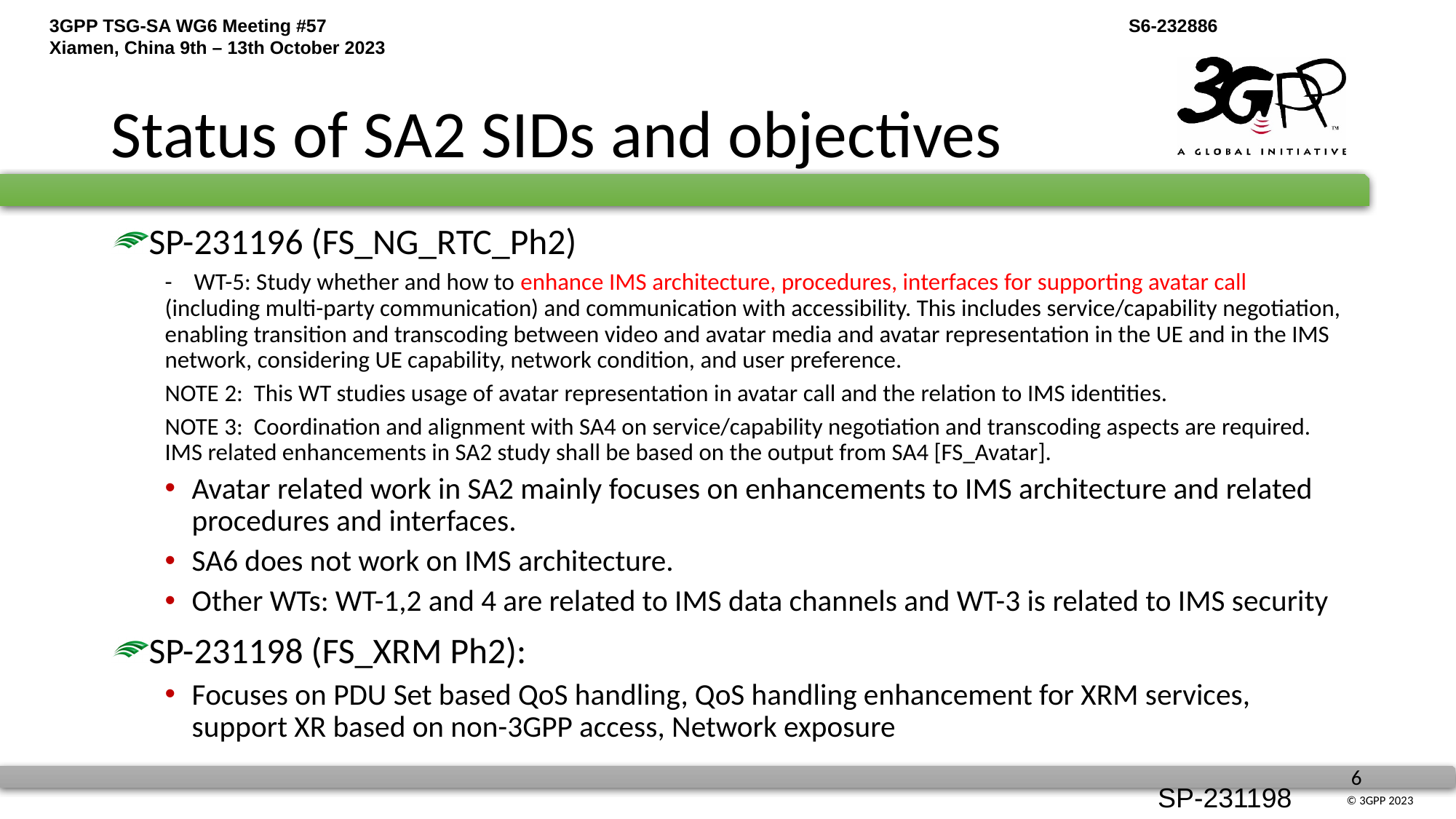

# Status of SA2 SIDs and objectives
SP-231196 (FS_NG_RTC_Ph2)
-    WT-5: Study whether and how to enhance IMS architecture, procedures, interfaces for supporting avatar call (including multi-party communication) and communication with accessibility. This includes service/capability negotiation, enabling transition and transcoding between video and avatar media and avatar representation in the UE and in the IMS network, considering UE capability, network condition, and user preference.
NOTE 2:  This WT studies usage of avatar representation in avatar call and the relation to IMS identities.
NOTE 3:  Coordination and alignment with SA4 on service/capability negotiation and transcoding aspects are required. IMS related enhancements in SA2 study shall be based on the output from SA4 [FS_Avatar].
Avatar related work in SA2 mainly focuses on enhancements to IMS architecture and related procedures and interfaces.
SA6 does not work on IMS architecture.
Other WTs: WT-1,2 and 4 are related to IMS data channels and WT-3 is related to IMS security
SP-231198 (FS_XRM Ph2):
Focuses on PDU Set based QoS handling, QoS handling enhancement for XRM services, support XR based on non-3GPP access, Network exposure
SP-231198